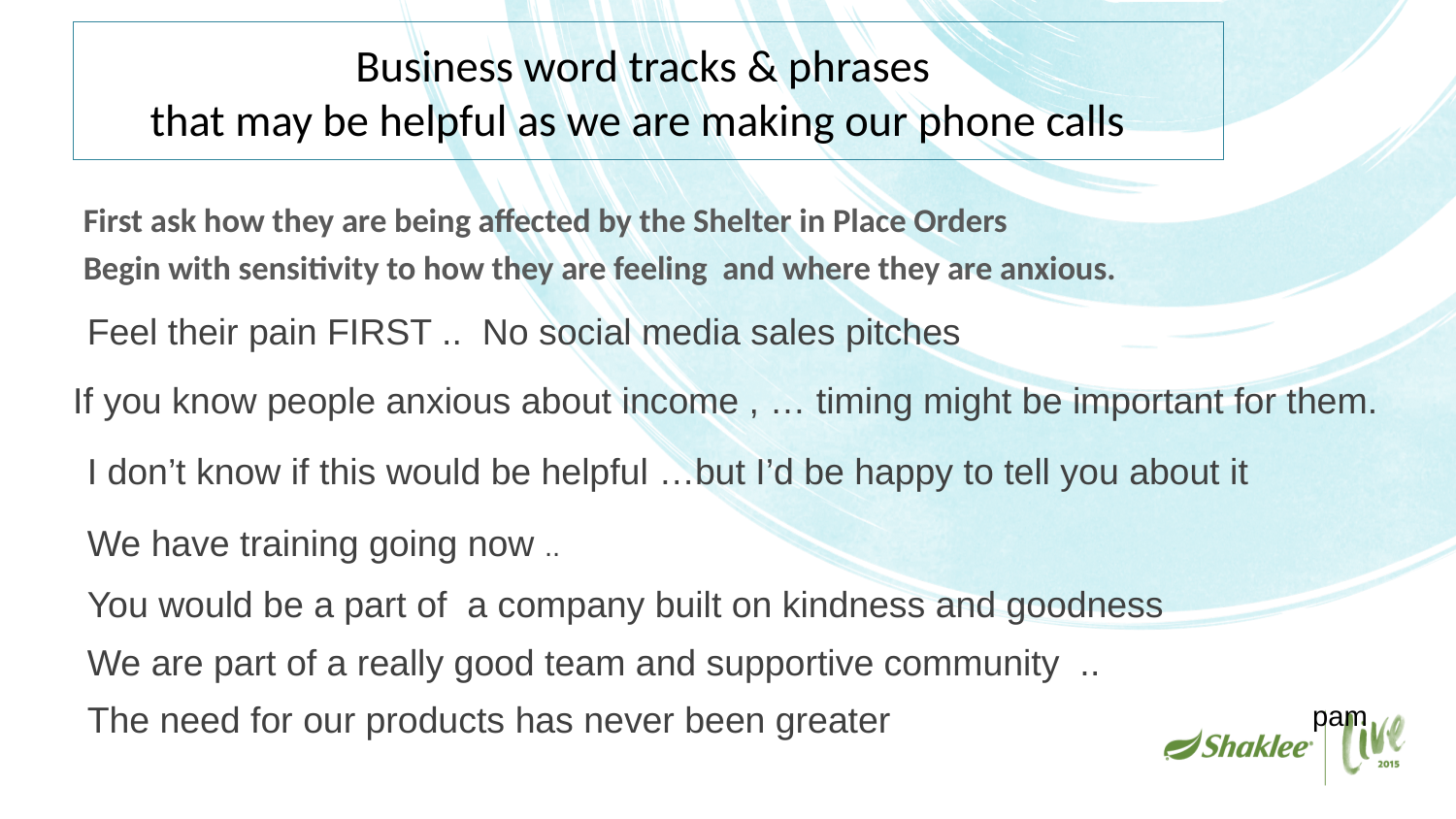

# Business word tracks & phrases that may be helpful as we are making our phone calls
First ask how they are being affected by the Shelter in Place Orders
Begin with sensitivity to how they are feeling  and where they are anxious.
Feel their pain FIRST ..  No social media sales pitches
If you know people anxious about income , … timing might be important for them.
I don’t know if this would be helpful …but I’d be happy to tell you about it
We have training going now ..
You would be a part of  a company built on kindness and goodness
We are part of a really good team and supportive community  ..
The need for our products has never been greater
pam